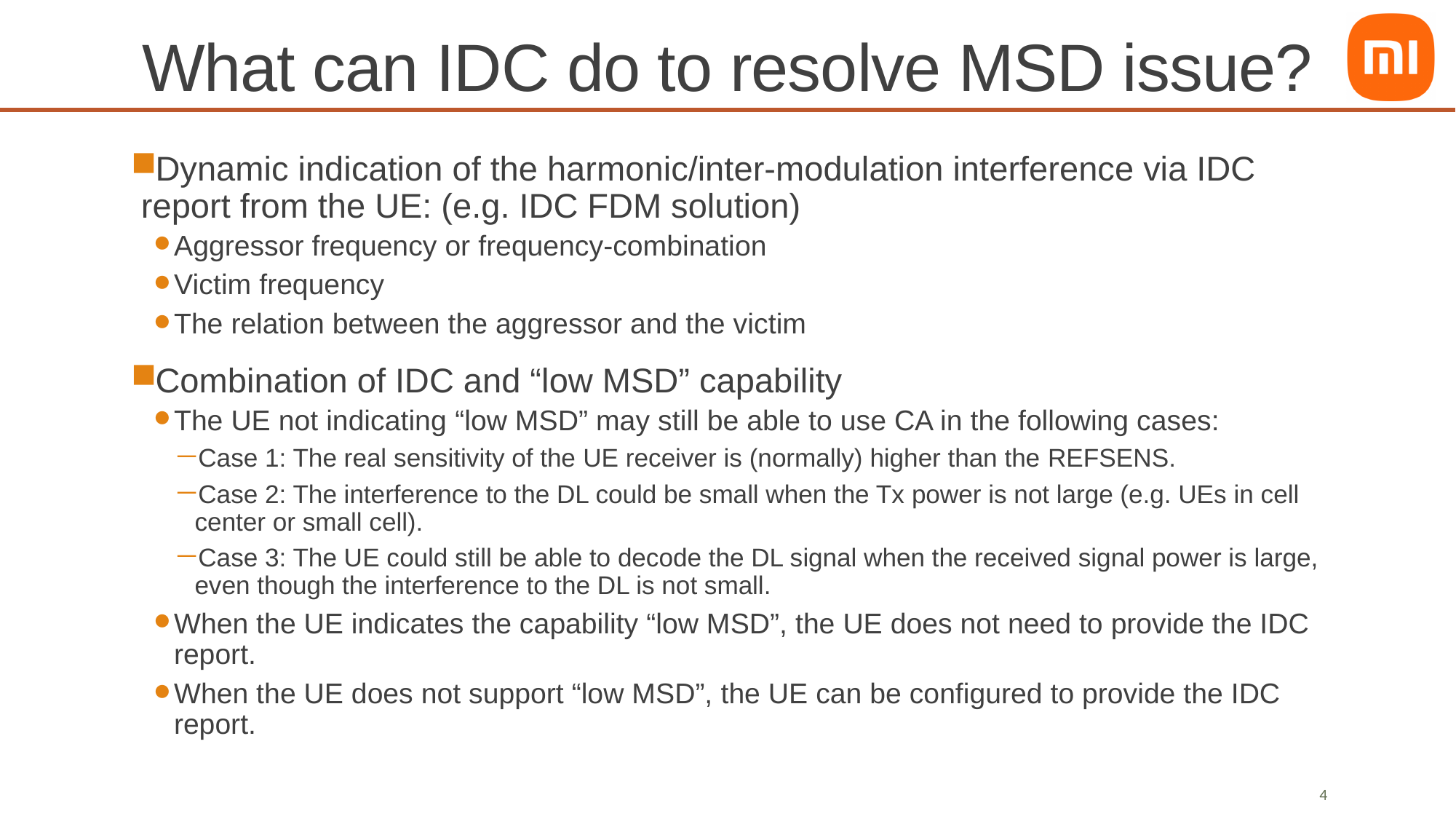

# What can IDC do to resolve MSD issue?
Dynamic indication of the harmonic/inter-modulation interference via IDC report from the UE: (e.g. IDC FDM solution)
Aggressor frequency or frequency-combination
Victim frequency
The relation between the aggressor and the victim
Combination of IDC and “low MSD” capability
The UE not indicating “low MSD” may still be able to use CA in the following cases:
Case 1: The real sensitivity of the UE receiver is (normally) higher than the REFSENS.
Case 2: The interference to the DL could be small when the Tx power is not large (e.g. UEs in cell center or small cell).
Case 3: The UE could still be able to decode the DL signal when the received signal power is large, even though the interference to the DL is not small.
When the UE indicates the capability “low MSD”, the UE does not need to provide the IDC report.
When the UE does not support “low MSD”, the UE can be configured to provide the IDC report.